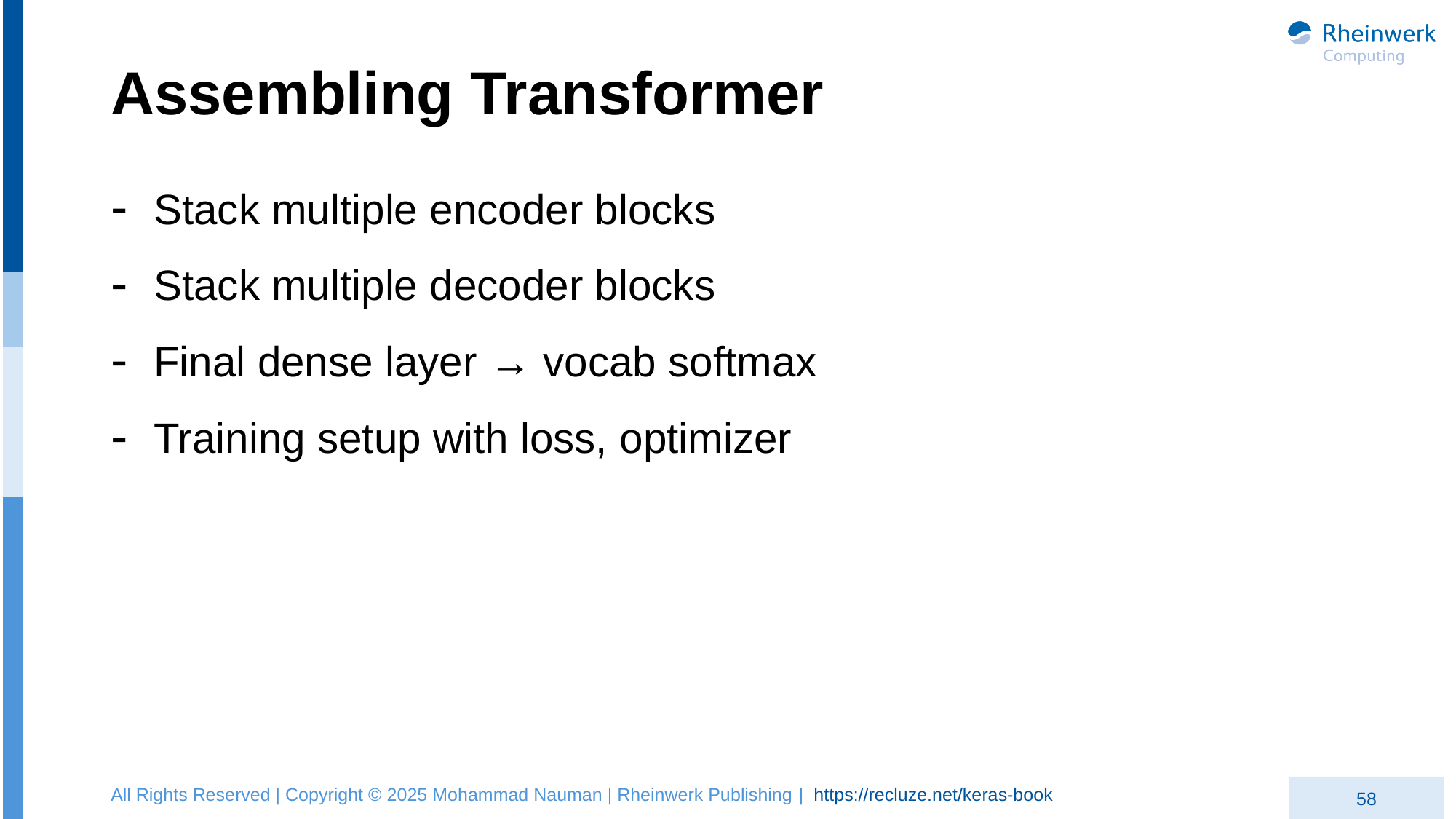

# Assembling Transformer
Stack multiple encoder blocks
Stack multiple decoder blocks
Final dense layer → vocab softmax
Training setup with loss, optimizer